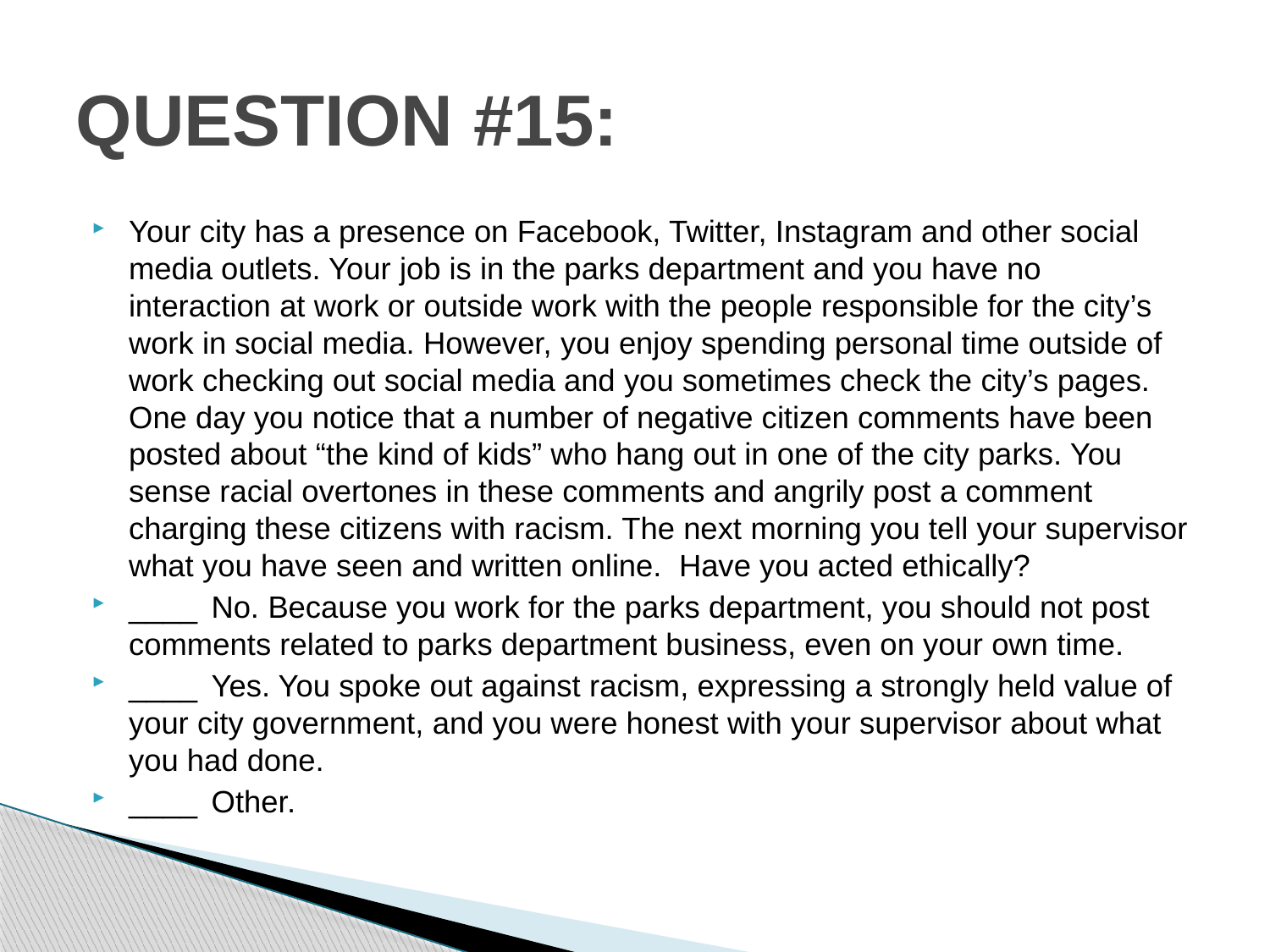

# QUESTION #15:
Your city has a presence on Facebook, Twitter, Instagram and other social media outlets. Your job is in the parks department and you have no interaction at work or outside work with the people responsible for the city’s work in social media. However, you enjoy spending personal time outside of work checking out social media and you sometimes check the city’s pages. One day you notice that a number of negative citizen comments have been posted about “the kind of kids” who hang out in one of the city parks. You sense racial overtones in these comments and angrily post a comment charging these citizens with racism. The next morning you tell your supervisor what you have seen and written online.  Have you acted ethically?
____	No. Because you work for the parks department, you should not post comments related to parks department business, even on your own time.
____	Yes. You spoke out against racism, expressing a strongly held value of your city government, and you were honest with your supervisor about what you had done.
____	Other.